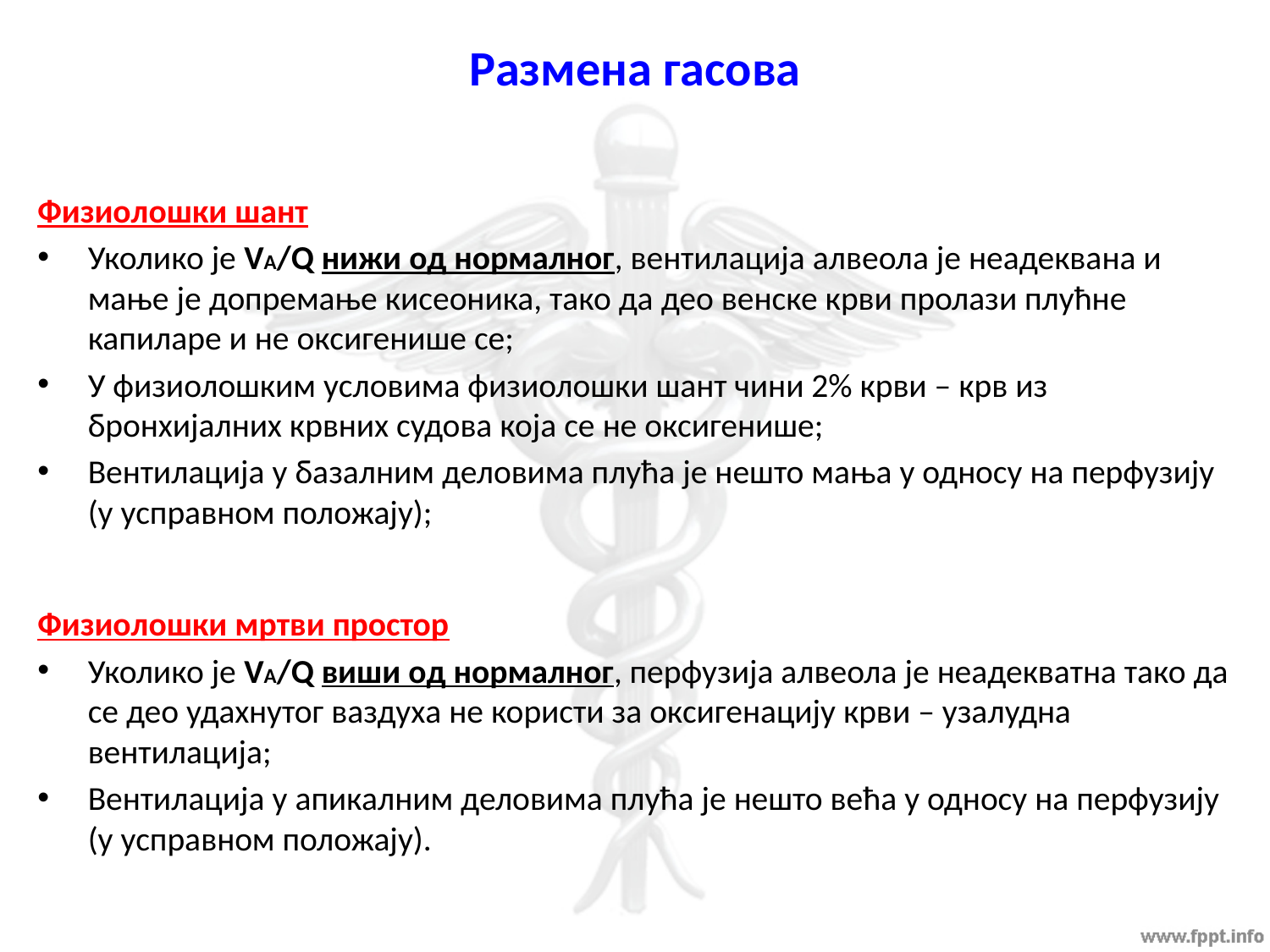

# Размена гасова

Физиолошки шант
Уколико је VA/Q нижи од нормалног, вентилација алвеола је неадеквана и мање је допремање кисеоника, тако да део венске крви пролази плућне капиларе и не оксигенише се;
У физиолошким условима физиолошки шант чини 2% крви – крв из бронхијалних крвних судова која се не оксигенише;
Вентилација у базалним деловима плућа је нешто мања у односу на перфузију (у усправном положају);

Физиолошки мртви простор
Уколико је VA/Q виши од нормалног, перфузија алвеола је неадекватна тако да се део удахнутог ваздуха не користи за оксигенацију крви – узалудна вентилација;
Вентилација у апикалним деловима плућа је нешто већа у односу на перфузију (у усправном положају).